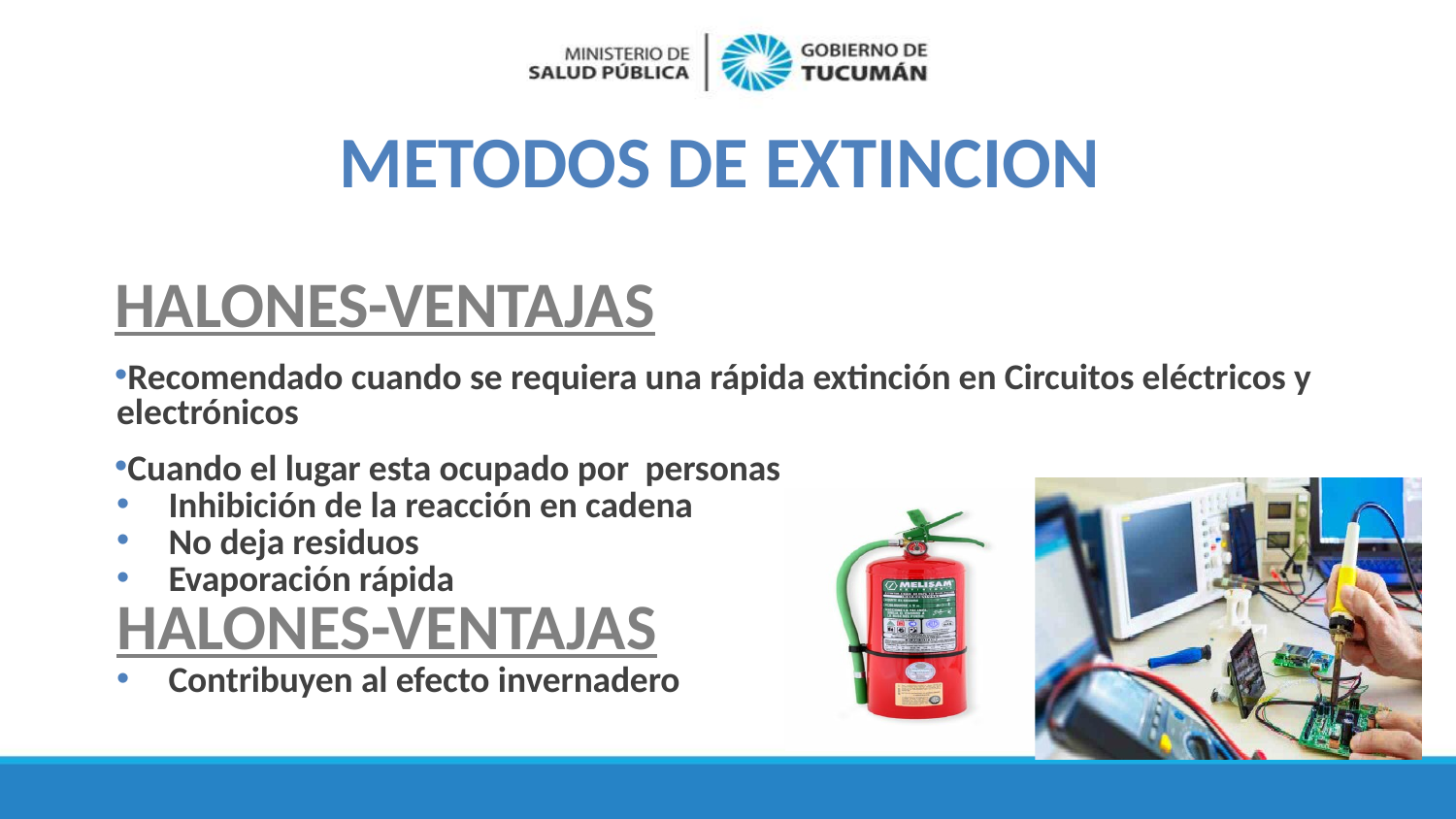

# METODOS DE EXTINCION

HALONES-VENTAJAS
Recomendado cuando se requiera una rápida extinción en Circuitos eléctricos y electrónicos
Cuando el lugar esta ocupado por  personas
   Inhibición de la reacción en cadena
   No deja residuos
   Evaporación rápida
HALONES-VENTAJAS
   Contribuyen al efecto invernadero